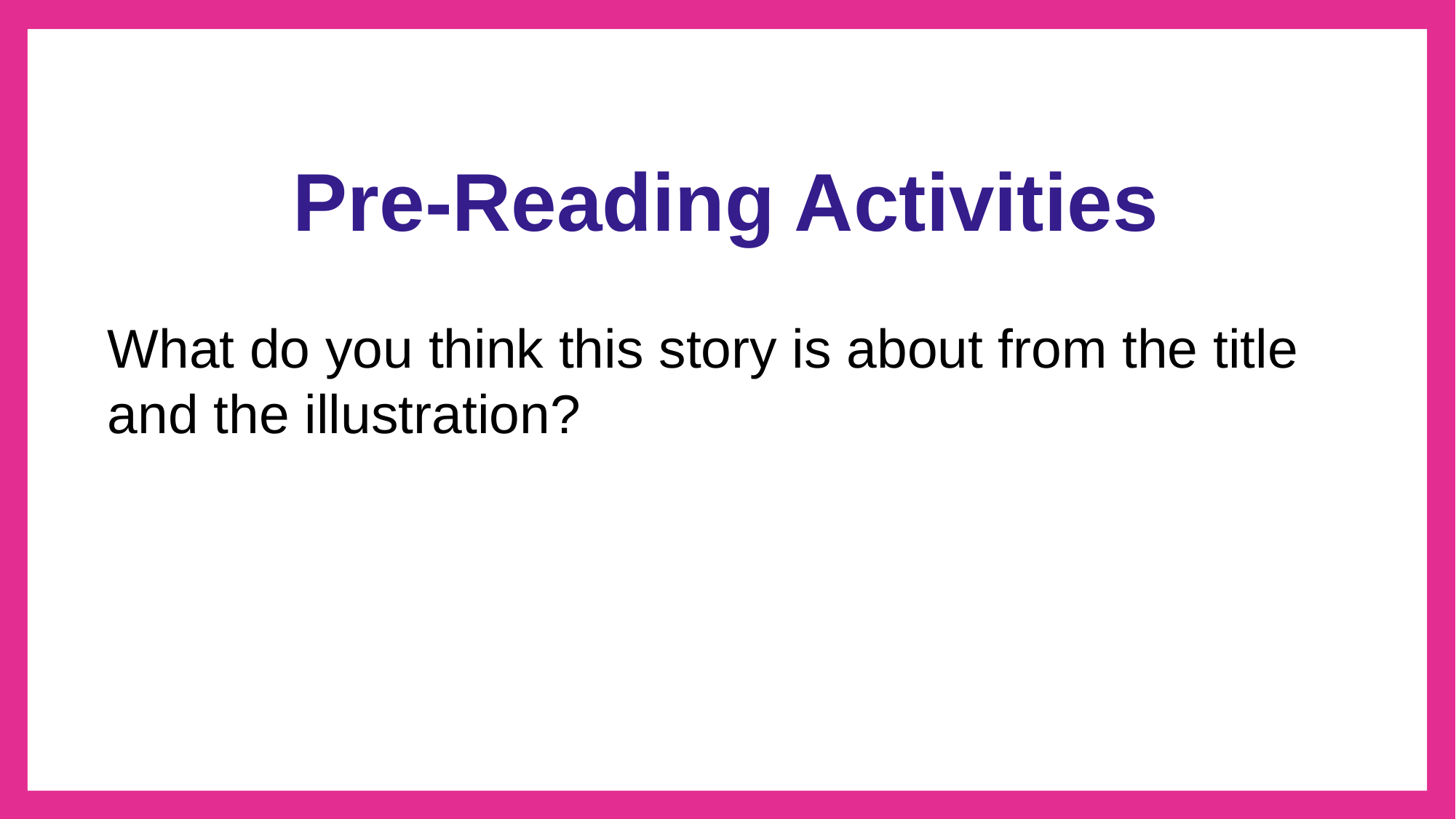

Pre-Reading Activities

What do you think this story is about from the title and the illustration?